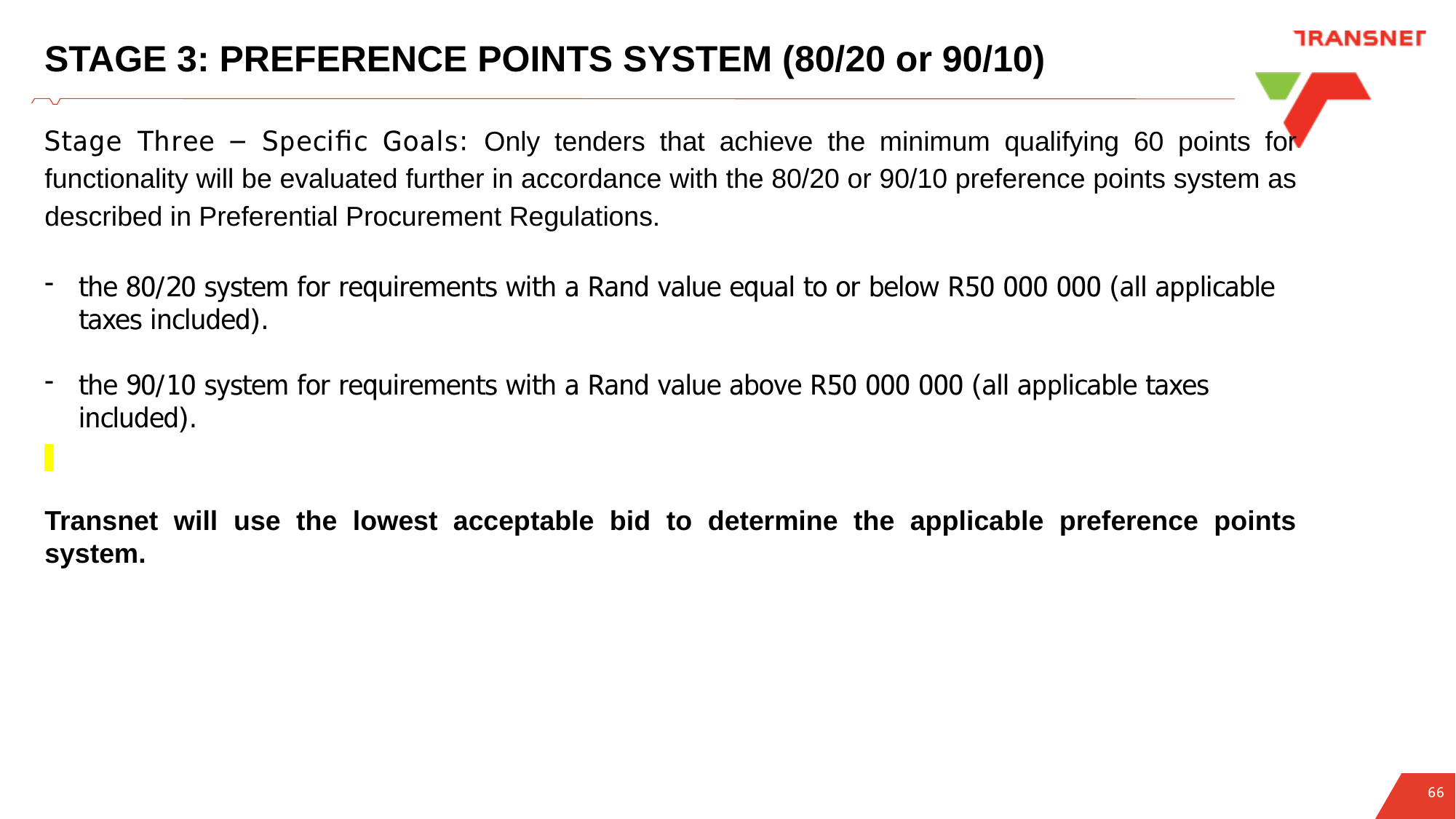

# STAGE 3: PREFERENCE POINTS SYSTEM (80/20 or 90/10)
Stage Three – Specific Goals: Only tenders that achieve the minimum qualifying 60 points for functionality will be evaluated further in accordance with the 80/20 or 90/10 preference points system as described in Preferential Procurement Regulations.

the 80/20 system for requirements with a Rand value equal to or below R50 000 000 (all applicable
    taxes included).

the 90/10 system for requirements with a Rand value above R50 000 000 (all applicable taxes
    included).

Transnet will use the lowest acceptable bid to determine the applicable preference points system.